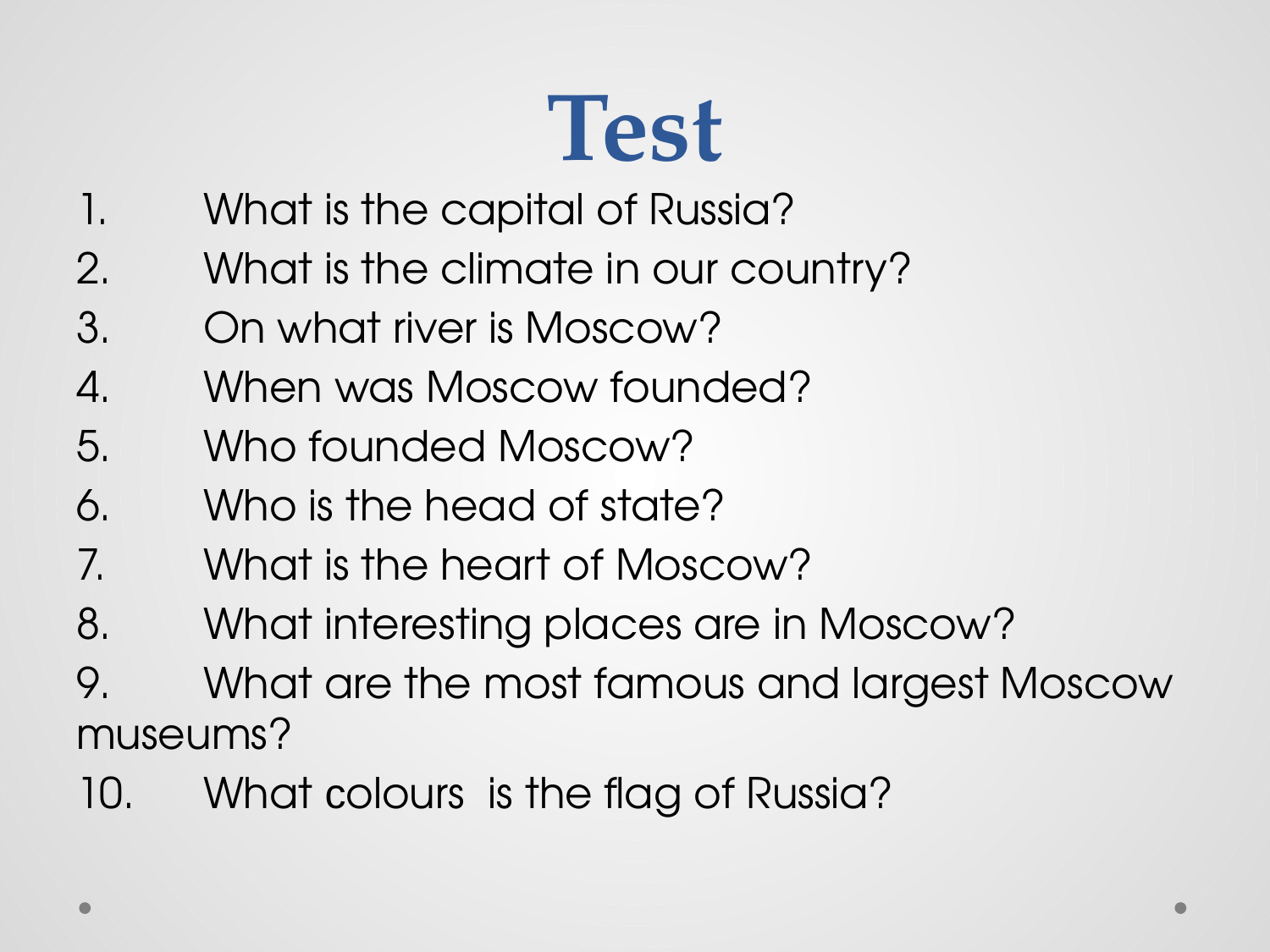

# Test
1.	What is the capital of Russia?
2.	What is the climate in our country?
3.	On what river is Moscow?
4.	When was Moscow founded?
5.	Who founded Moscow?
6.	Who is the head of state?
7.	What is the heart of Moscow?
8.	What interesting places are in Moscow?
9.	What are the most famous and largest Moscow museums?
10.	What сolours  is the flag of Russia?